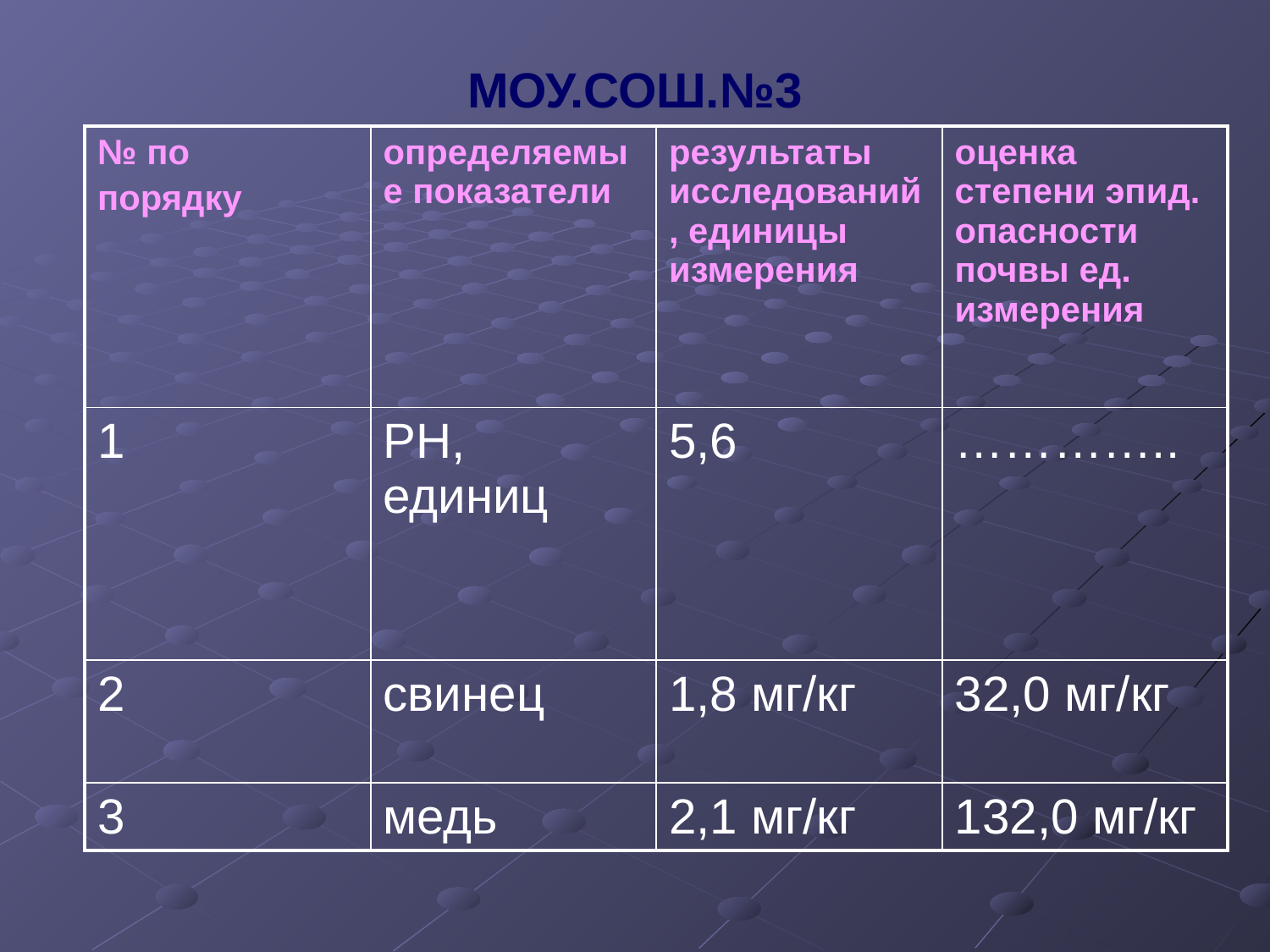

# МОУ.СОШ.№3
| № по порядку | определяемые показатели | результаты исследований, единицы измерения | оценка степени эпид. опасности почвы ед. измерения |
| --- | --- | --- | --- |
| 1 | РН, единиц | 5,6 | ………….. |
| 2 | свинец | 1,8 мг/кг | 32,0 мг/кг |
| 3 | медь | 2,1 мг/кг | 132,0 мг/кг |